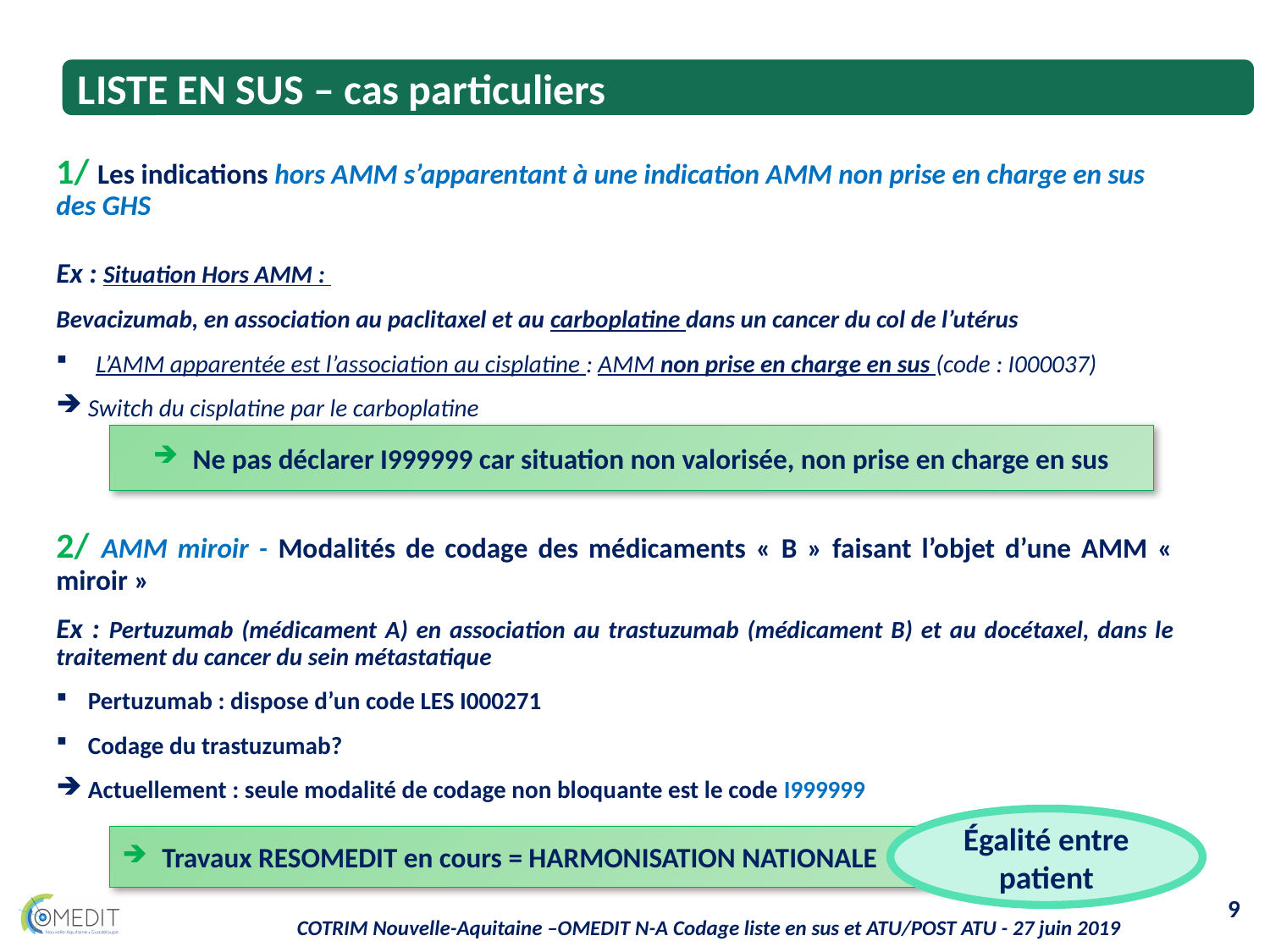

LISTE EN SUS – cas particuliers
1/ Les indications hors AMM s’apparentant à une indication AMM non prise en charge en sus des GHS

Ex : Situation Hors AMM :
Bevacizumab, en association au paclitaxel et au carboplatine dans un cancer du col de l’utérus
L’AMM apparentée est l’association au cisplatine : AMM non prise en charge en sus (code : I000037)
Switch du cisplatine par le carboplatine

2/ AMM miroir - Modalités de codage des médicaments « B » faisant l’objet d’une AMM « miroir »
Ex : Pertuzumab (médicament A) en association au trastuzumab (médicament B) et au docétaxel, dans le traitement du cancer du sein métastatique
Pertuzumab : dispose d’un code LES I000271
Codage du trastuzumab?
Actuellement : seule modalité de codage non bloquante est le code I999999

Ne pas déclarer I999999 car situation non valorisée, non prise en charge en sus
Égalité entre patient
Travaux RESOMEDIT en cours = HARMONISATION NATIONALE
9